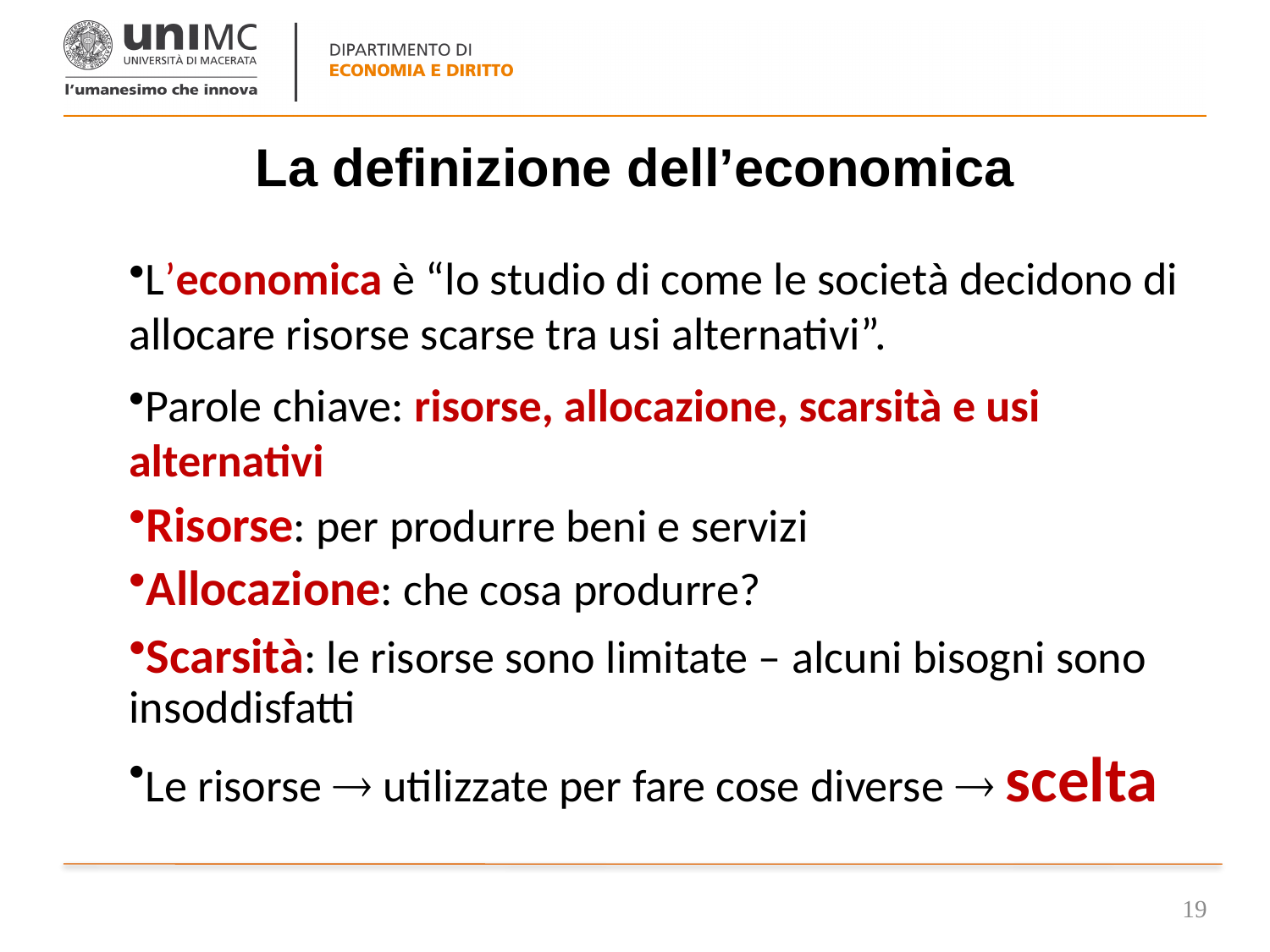

# La definizione dell’economica
L’economica è “lo studio di come le società decidono di allocare risorse scarse tra usi alternativi”.
Parole chiave: risorse, allocazione, scarsità e usi alternativi
Risorse: per produrre beni e servizi
Allocazione: che cosa produrre?
Scarsità: le risorse sono limitate – alcuni bisogni sono insoddisfatti
Le risorse → utilizzate per fare cose diverse → scelta
19